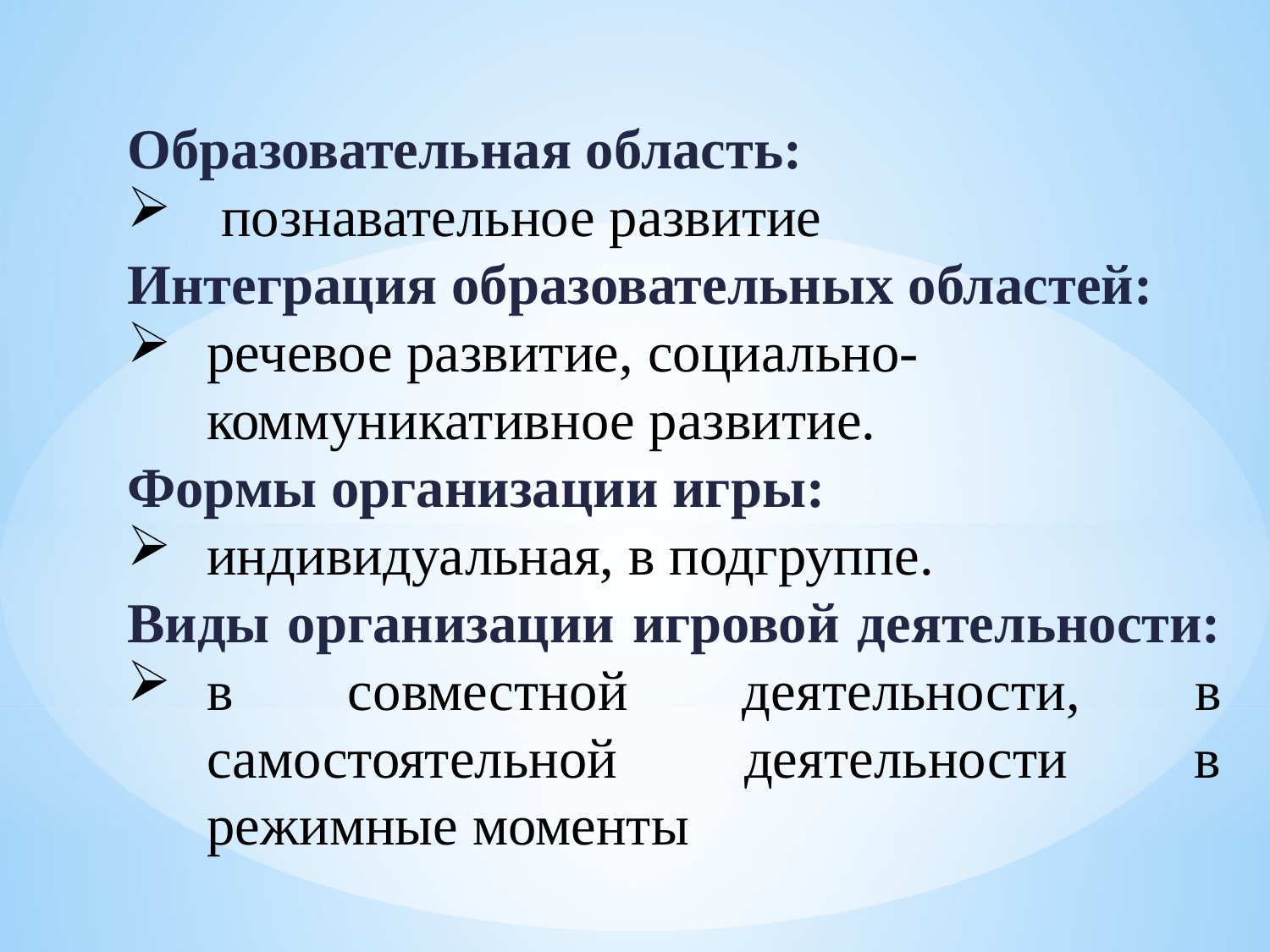

Образовательная область:
 познавательное развитие
Интеграция образовательных областей:
речевое развитие, социально-коммуникативное развитие.
Формы организации игры:
индивидуальная, в подгруппе.
Виды организации игровой деятельности:
в совместной деятельности, в самостоятельной деятельности в режимные моменты